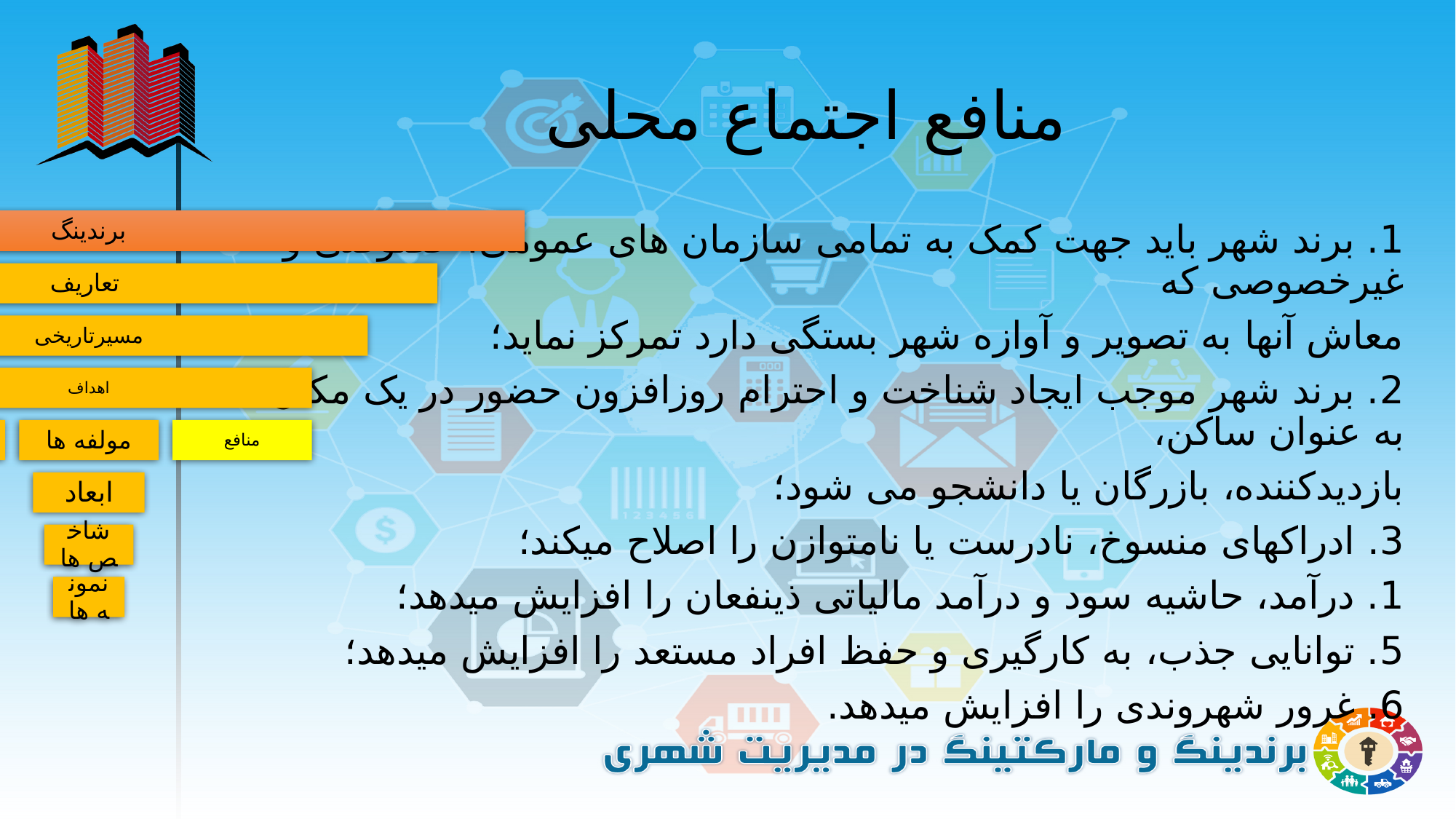

# منافع اجتماع محلی
برندینگ
تعاریف
مسیرتاریخی
اهداف
مولفه ها
منافع
ابعاد
شاخص ها
نمونه ها
1. برند شهر باید جهت کمک به تمامی سازمان های عمومی، خصوصی و غیرخصوصی که
معاش آنها به تصویر و آوازه شهر بستگی دارد تمرکز نماید؛
2. برند شهر موجب ایجاد شناخت و احترام روزافزون حضور در یک مکان به عنوان ساکن،
بازدیدکننده، بازرگان یا دانشجو می شود؛
3. ادراكهای منسوخ، نادرست یا نامتوازن را اصلاح میکند؛
1. درآمد، حاشیه سود و درآمد مالیاتی ذینفعان را افزایش میدهد؛
5. توانایی جذب، به کارگیری و حفظ افراد مستعد را افزایش میدهد؛
6. غرور شهروندی را افزایش میدهد.